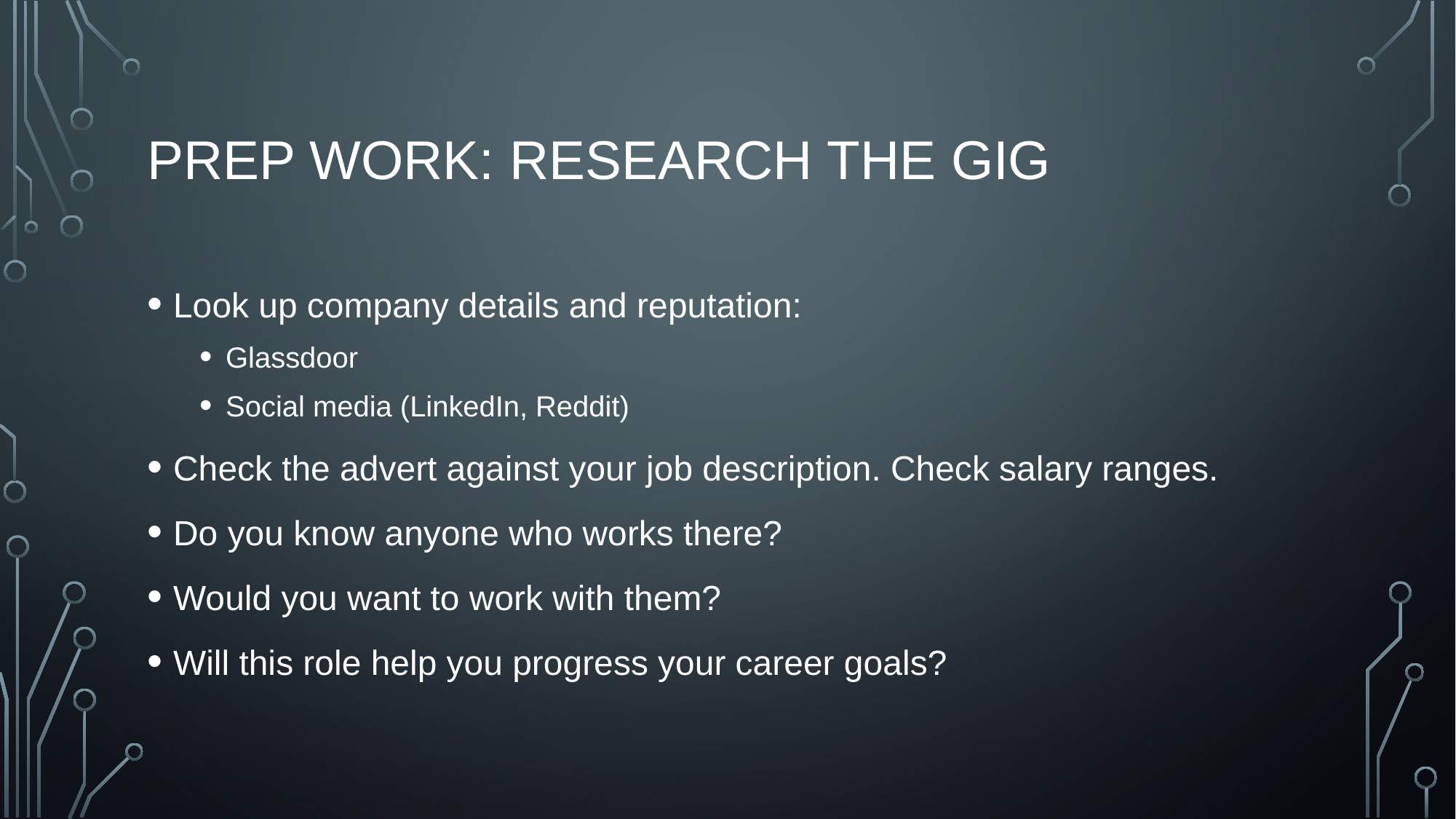

# Prep work: research the gig
Look up company details and reputation:
Glassdoor
Social media (LinkedIn, Reddit)
Check the advert against your job description. Check salary ranges.
Do you know anyone who works there?
Would you want to work with them?
Will this role help you progress your career goals?